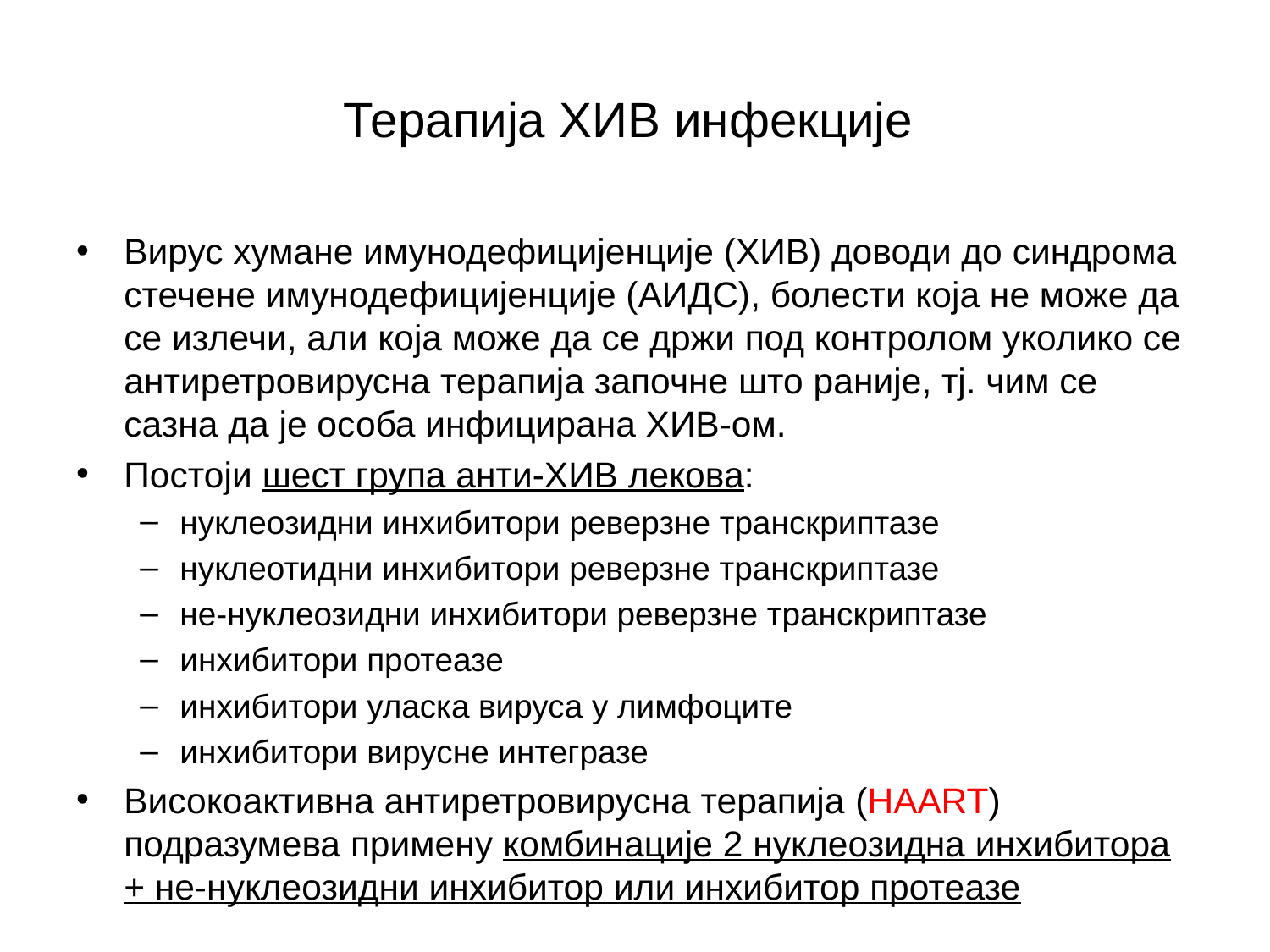

# Терапија ХИВ инфекције
Вирус хумане имунодефицијенције (ХИВ) доводи до синдрома стечене имунодефицијенције (АИДС), болести која не може да се излечи, али која може да се држи под контролом уколико се антиретровирусна терапија започне што раније, тј. чим се сазна да је особа инфицирана ХИВ-ом.
Постоји шест група анти-ХИВ лекова:
нуклеозидни инхибитори реверзне транскриптазе
нуклеотидни инхибитори реверзне транскриптазе
не-нуклеозидни инхибитори реверзне транскриптазе
инхибитори протеазе
инхибитори уласка вируса у лимфоците
инхибитори вирусне интегразе
Високоактивна антиретровирусна терапија (HAART) подразумева примену комбинације 2 нуклеозидна инхибитора + не-нуклеозидни инхибитор или инхибитор протеазе